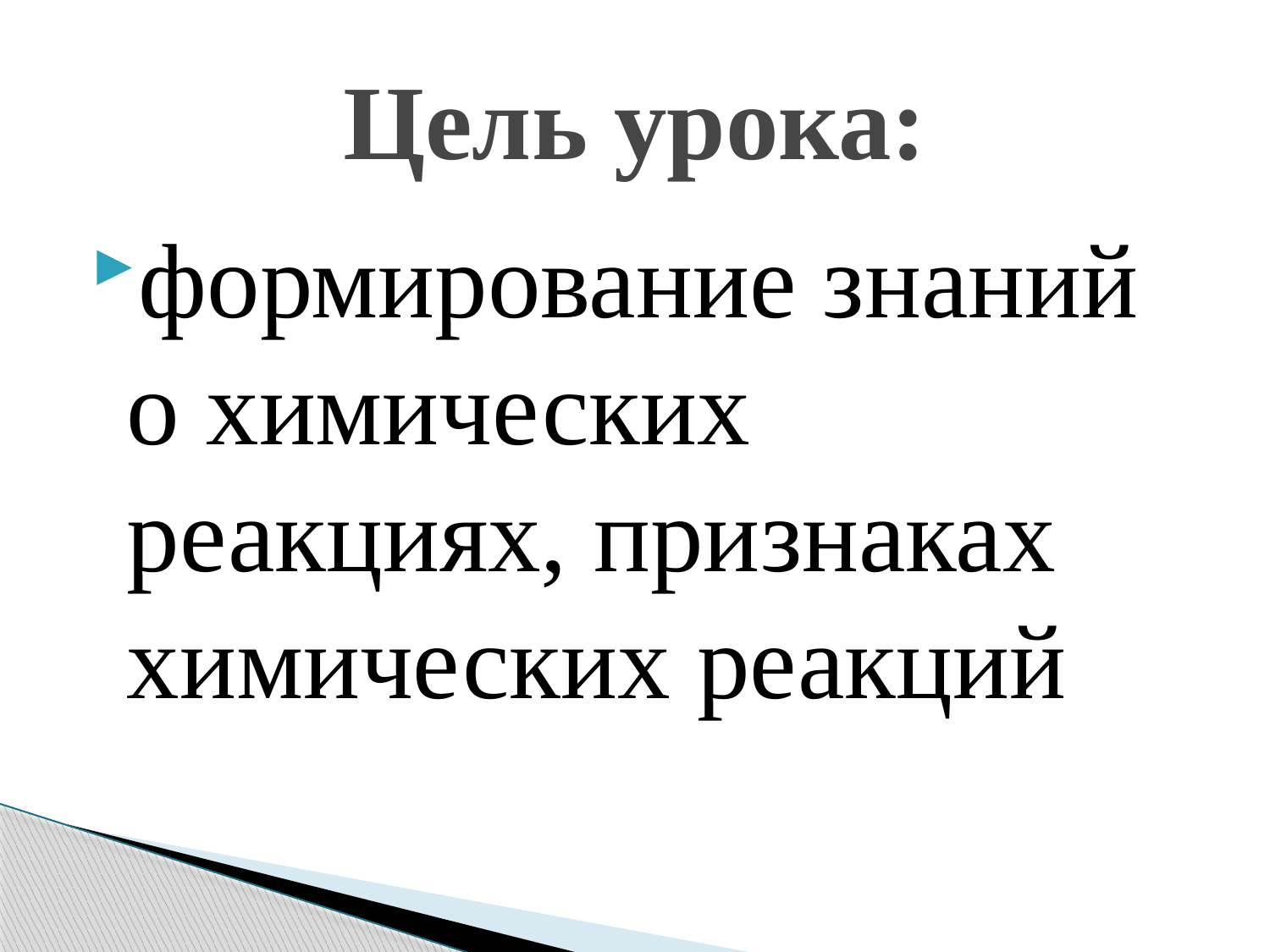

# Цель урока:
формирование знаний о химических реакциях, признаках химических реакций